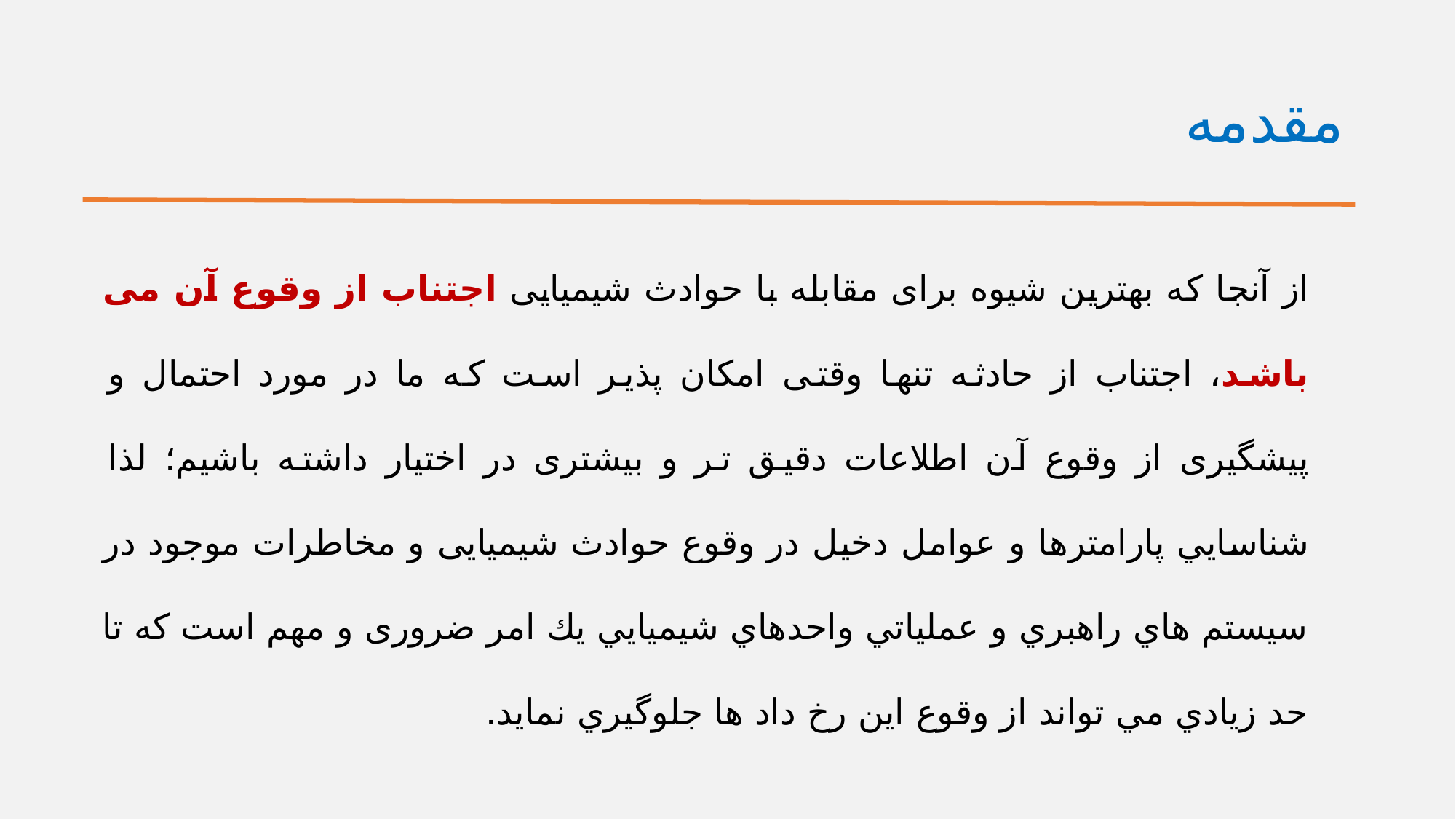

# مقدمه
از آنجا که بهترین شیوه برای مقابله با حوادث شیمیایی اجتناب از وقوع آن می باشد، اجتناب از حادثه تنها وقتی امکان پذیر است که ما در مورد احتمال و پیشگیری از وقوع آن اطلاعات دقیق تر و بیشتری در اختیار داشته باشیم؛ لذا شناسايي پارامترها و عوامل دخیل در وقوع حوادث شیمیایی و مخاطرات موجود در سيستم هاي راهبري و عملياتي واحدهاي شيميايي يك امر ضروری و مهم است كه تا حد زيادي مي تواند از وقوع اين رخ داد ها جلوگيري نمايد.